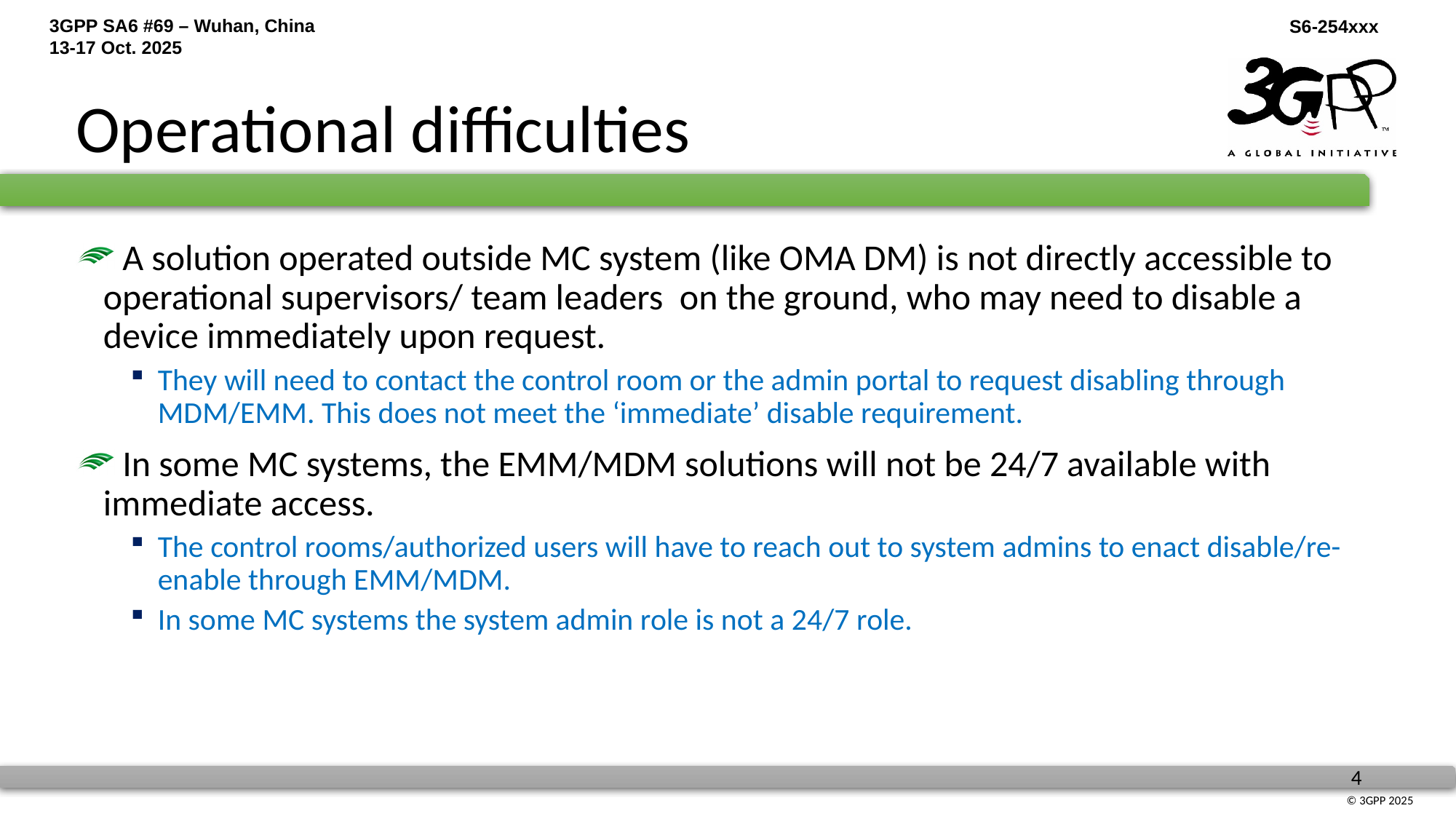

# Operational difficulties
 A solution operated outside MC system (like OMA DM) is not directly accessible to operational supervisors/ team leaders  on the ground, who may need to disable a device immediately upon request.
They will need to contact the control room or the admin portal to request disabling through MDM/EMM. This does not meet the ‘immediate’ disable requirement.
 In some MC systems, the EMM/MDM solutions will not be 24/7 available with immediate access.
The control rooms/authorized users will have to reach out to system admins to enact disable/re-enable through EMM/MDM.
In some MC systems the system admin role is not a 24/7 role.